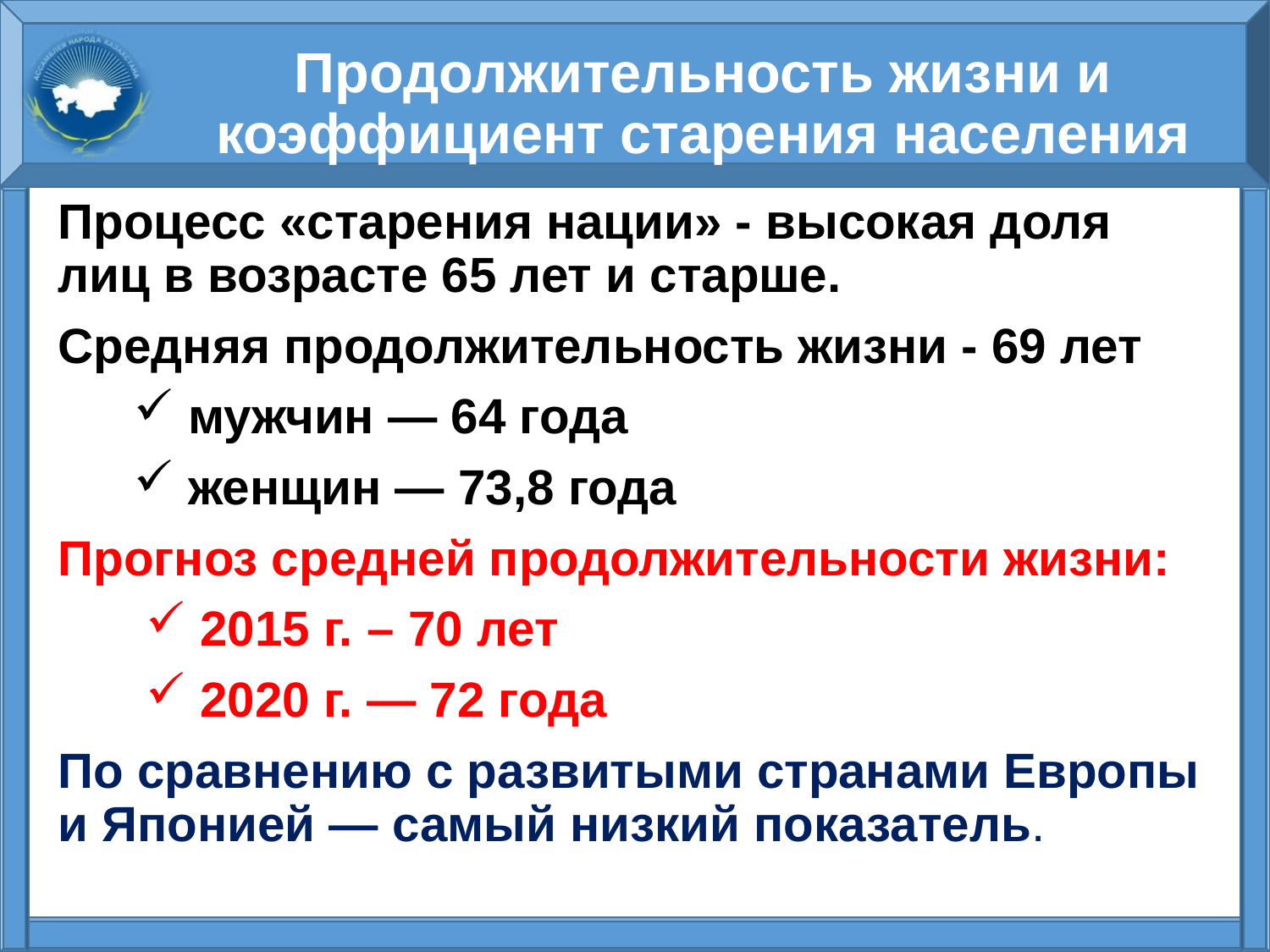

# Продолжительность жизни и коэффициент старения населения
Процесс «старения нации» - высокая доля лиц в возрасте 65 лет и старше.
Средняя продолжительность жизни - 69 лет
 мужчин — 64 года
 женщин — 73,8 года
Прогноз средней продолжительности жизни:
 2015 г. – 70 лет
 2020 г. — 72 года
По сравнению с развитыми странами Европы и Японией — самый низкий показатель.